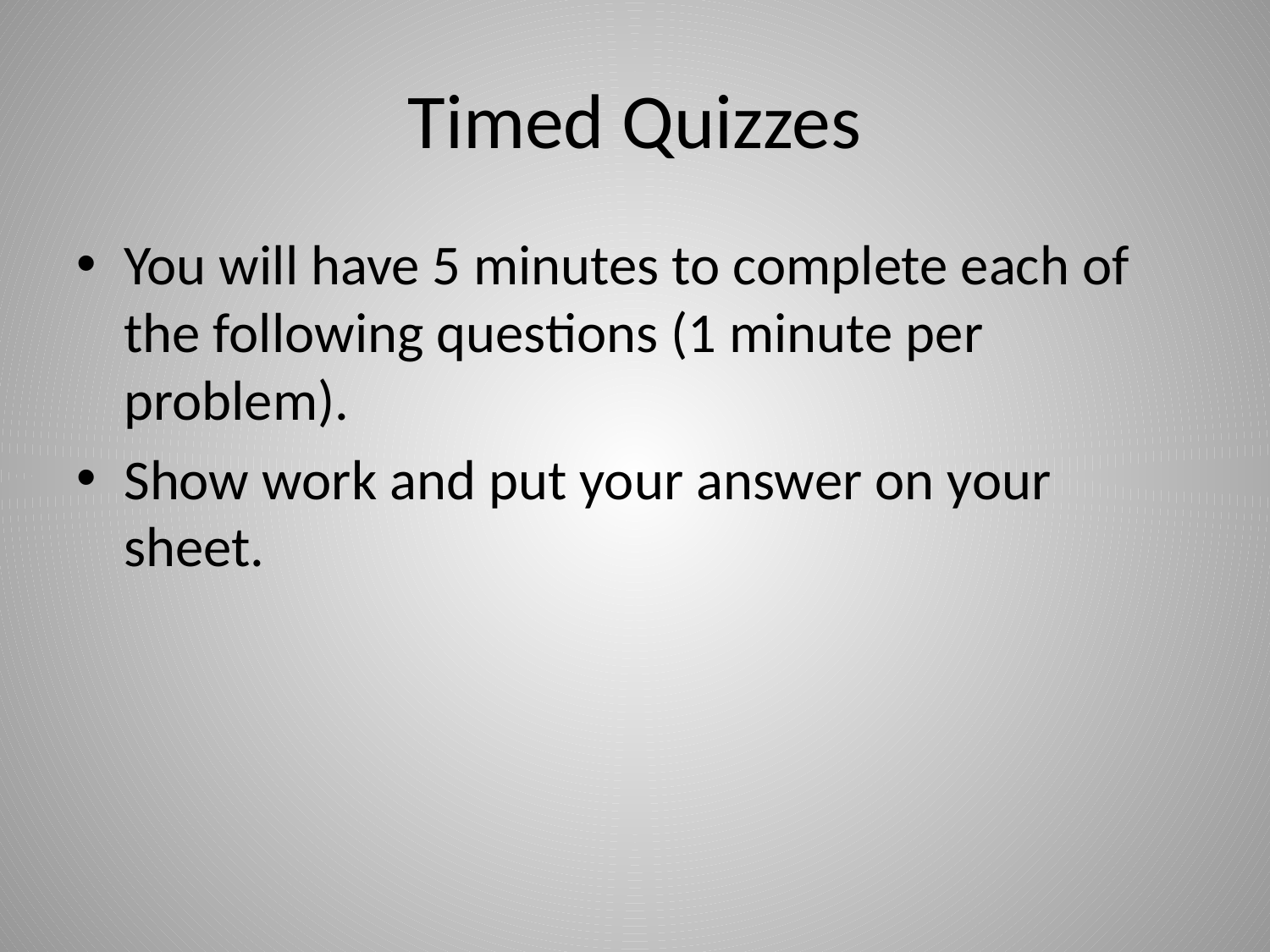

# Timed Quizzes
You will have 5 minutes to complete each of the following questions (1 minute per problem).
Show work and put your answer on your sheet.